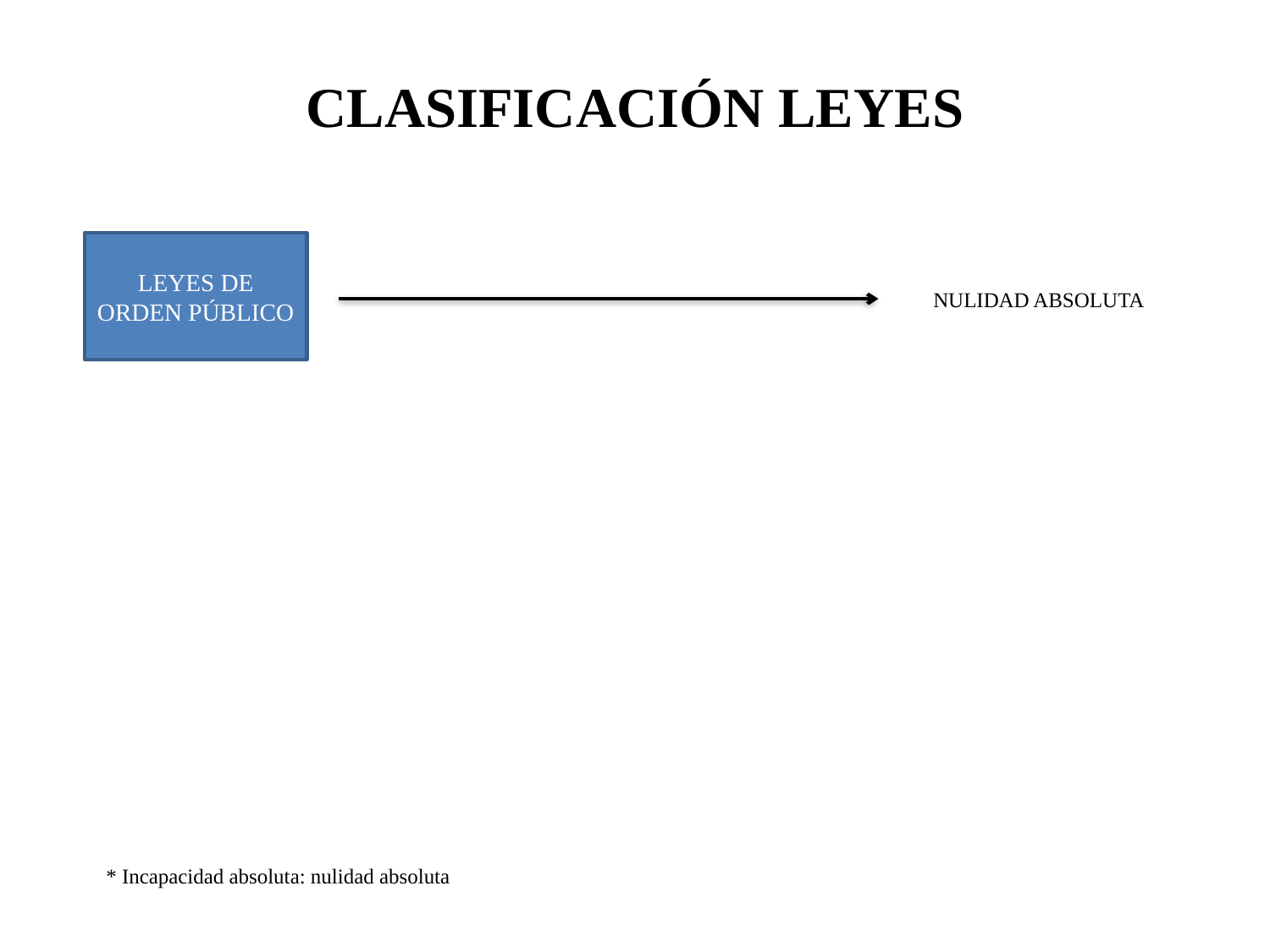

# CLASIFICACIÓN LEYES
LEYES DE ORDEN PÚBLICO
NULIDAD ABSOLUTA
* Incapacidad absoluta: nulidad absoluta